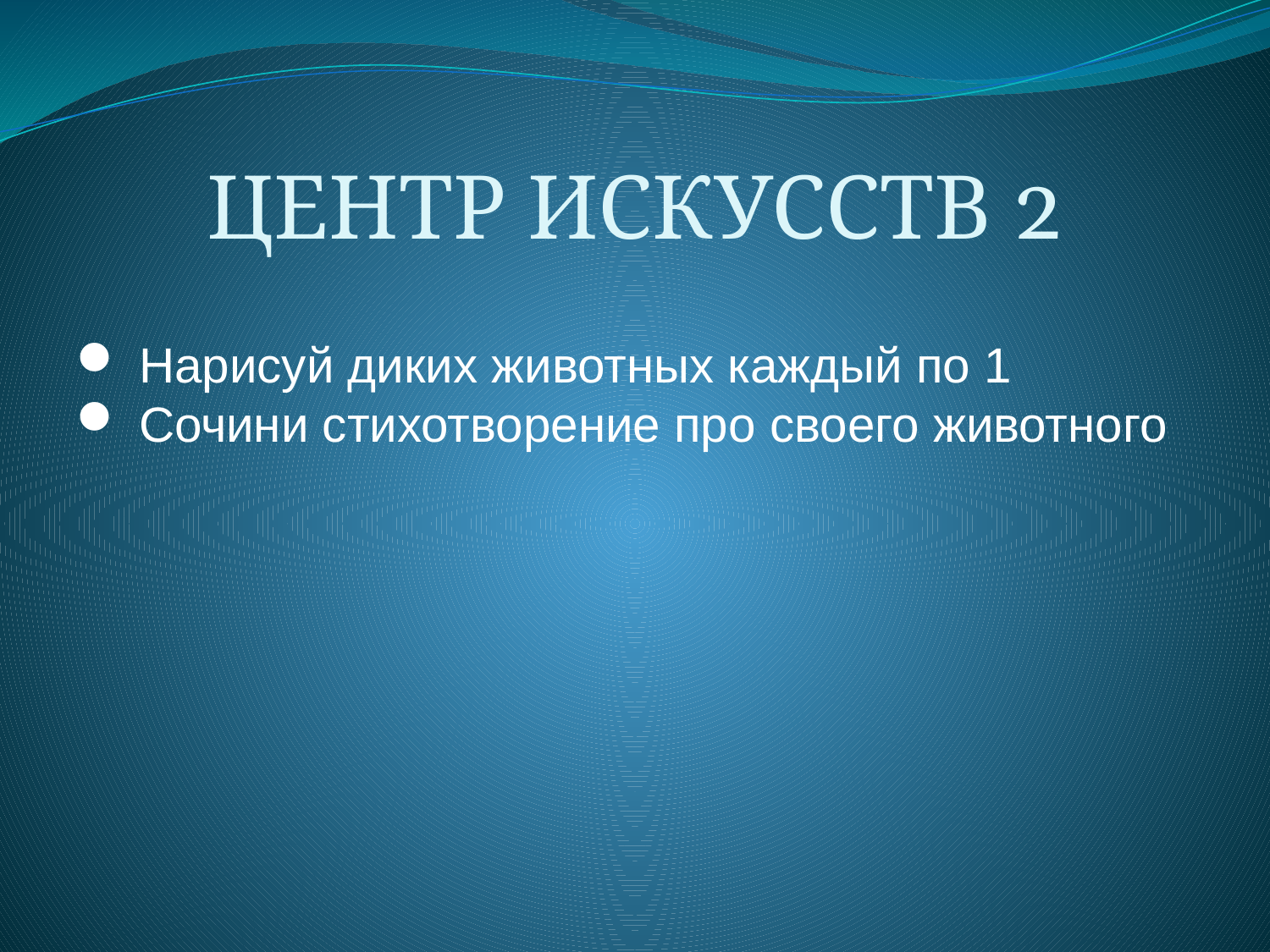

# ЦЕНТР ИСКУССТВ 2

 Нарисуй диких животных каждый по 1
 Сочини стихотворение про своего животного